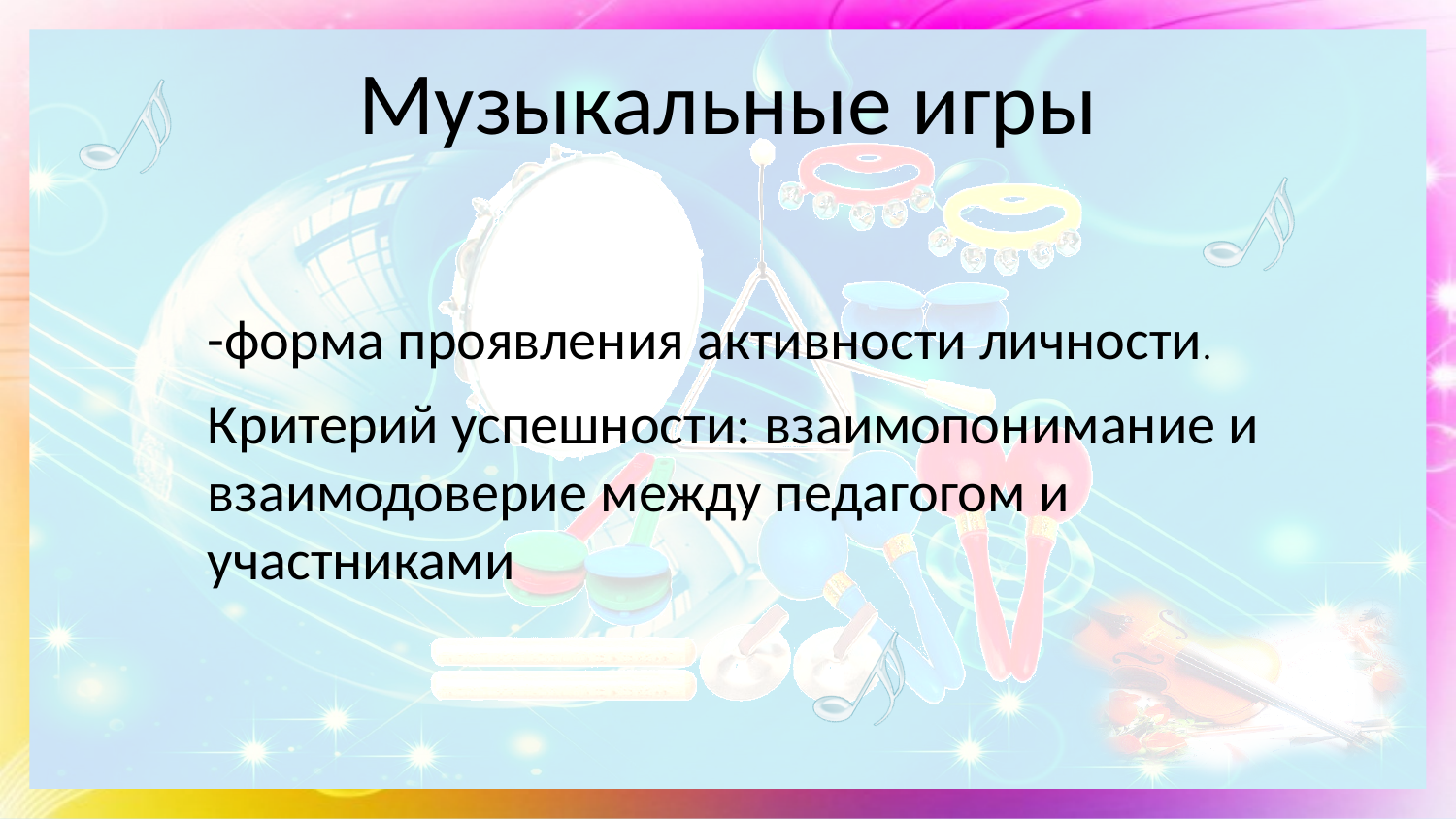

# Музыкальные игры
-форма проявления активности личности.

Критерий успешности: взаимопонимание и
взаимодоверие между педагогом и участниками